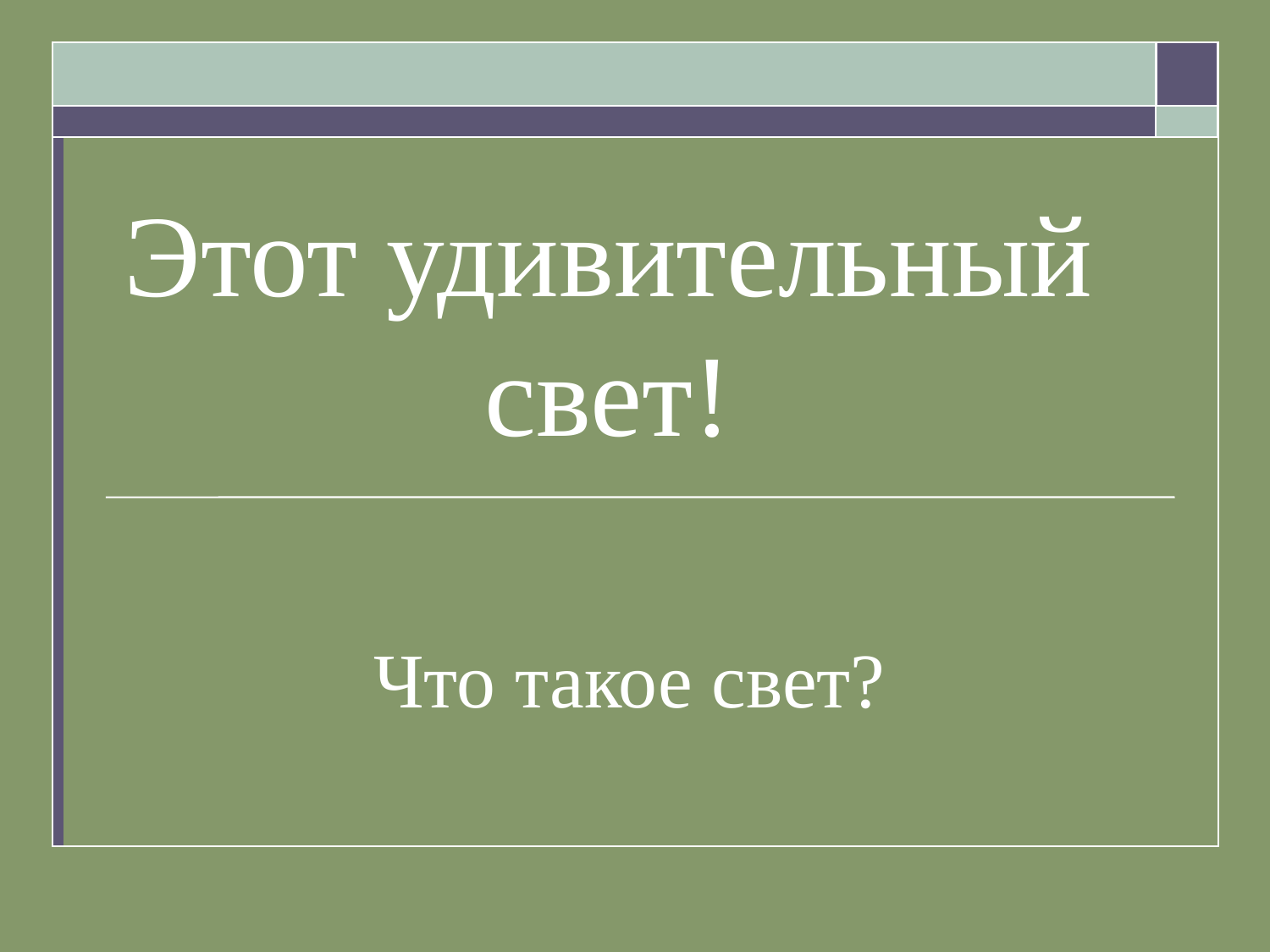

# Этот удивительный свет!
Что такое свет?